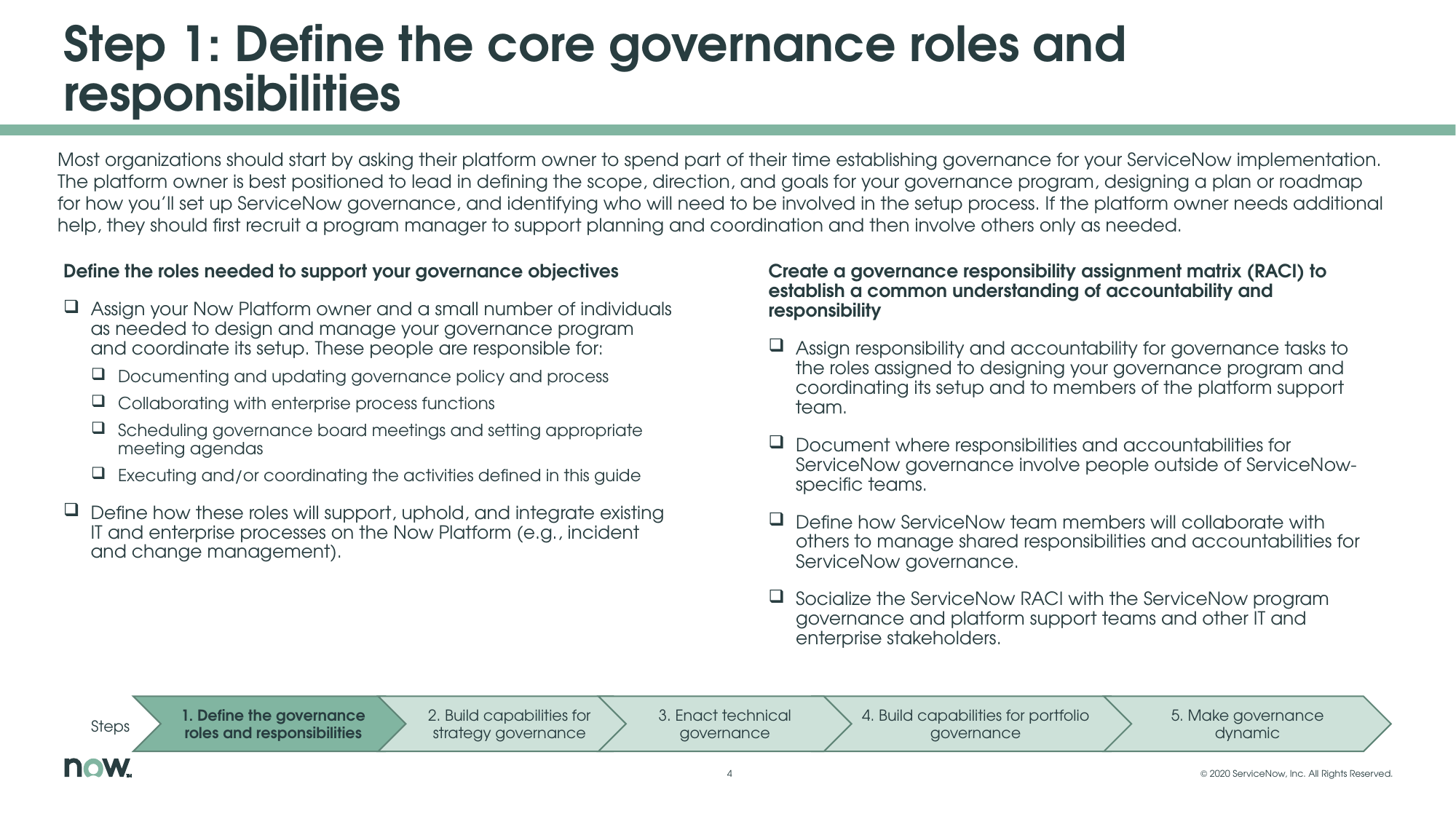

# Step 1: Define the core governance roles and responsibilities

Most organizations should start by asking their platform owner to spend part of their time establishing governance for your ServiceNow implementation. The platform owner is best positioned to lead in defining the scope, direction, and goals for your governance program, designing a plan or roadmap for how you’ll set up ServiceNow governance, and identifying who will need to be involved in the setup process. If the platform owner needs additional help, they should first recruit a program manager to support planning and coordination and then involve others only as needed.
Define the roles needed to support your governance objectives
Assign your Now Platform owner and a small number of individuals as needed to design and manage your governance program and coordinate its setup. These people are responsible for:
Documenting and updating governance policy and process
Collaborating with enterprise process functions
Scheduling governance board meetings and setting appropriate meeting agendas
Executing and/or coordinating the activities defined in this guide
Define how these roles will support, uphold, and integrate existing IT and enterprise processes on the Now Platform (e.g., incident and change management).

Create a governance responsibility assignment matrix (RACI) to establish a common understanding of accountability and responsibility
Assign responsibility and accountability for governance tasks to the roles assigned to designing your governance program and coordinating its setup and to members of the platform support team.
Document where responsibilities and accountabilities for ServiceNow governance involve people outside of ServiceNow-specific teams.
Define how ServiceNow team members will collaborate with others to manage shared responsibilities and accountabilities for ServiceNow governance.
Socialize the ServiceNow RACI with the ServiceNow program governance and platform support teams and other IT and enterprise stakeholders.
1. Define the governance roles and responsibilities
2. Build capabilities for strategy governance
3. Enact technical governance
4. Build capabilities for portfolio governance
5. Make governance dynamic
Steps